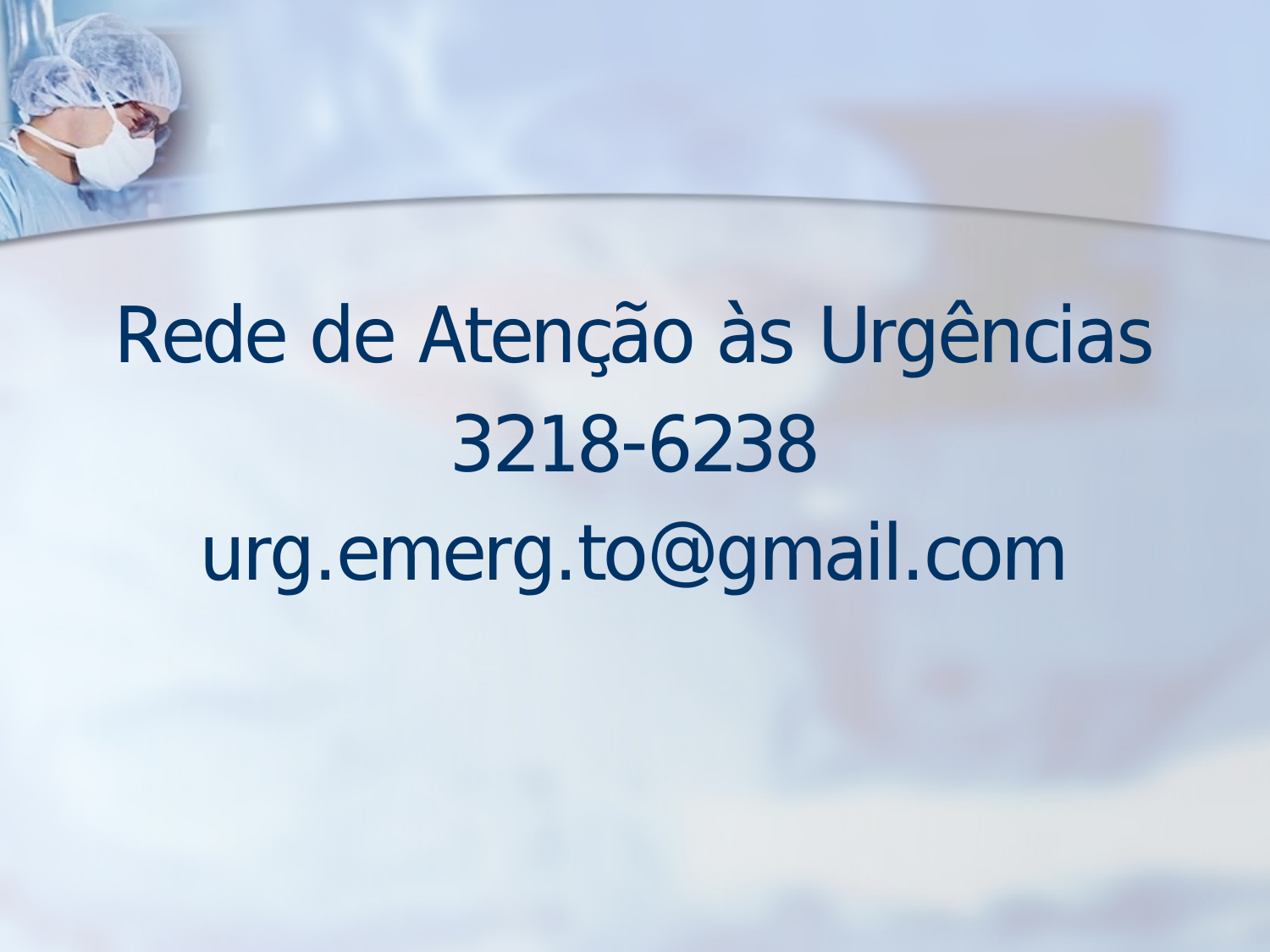

#

Rede de Atenção às Urgências
3218-6238
urg.emerg.to@gmail.com